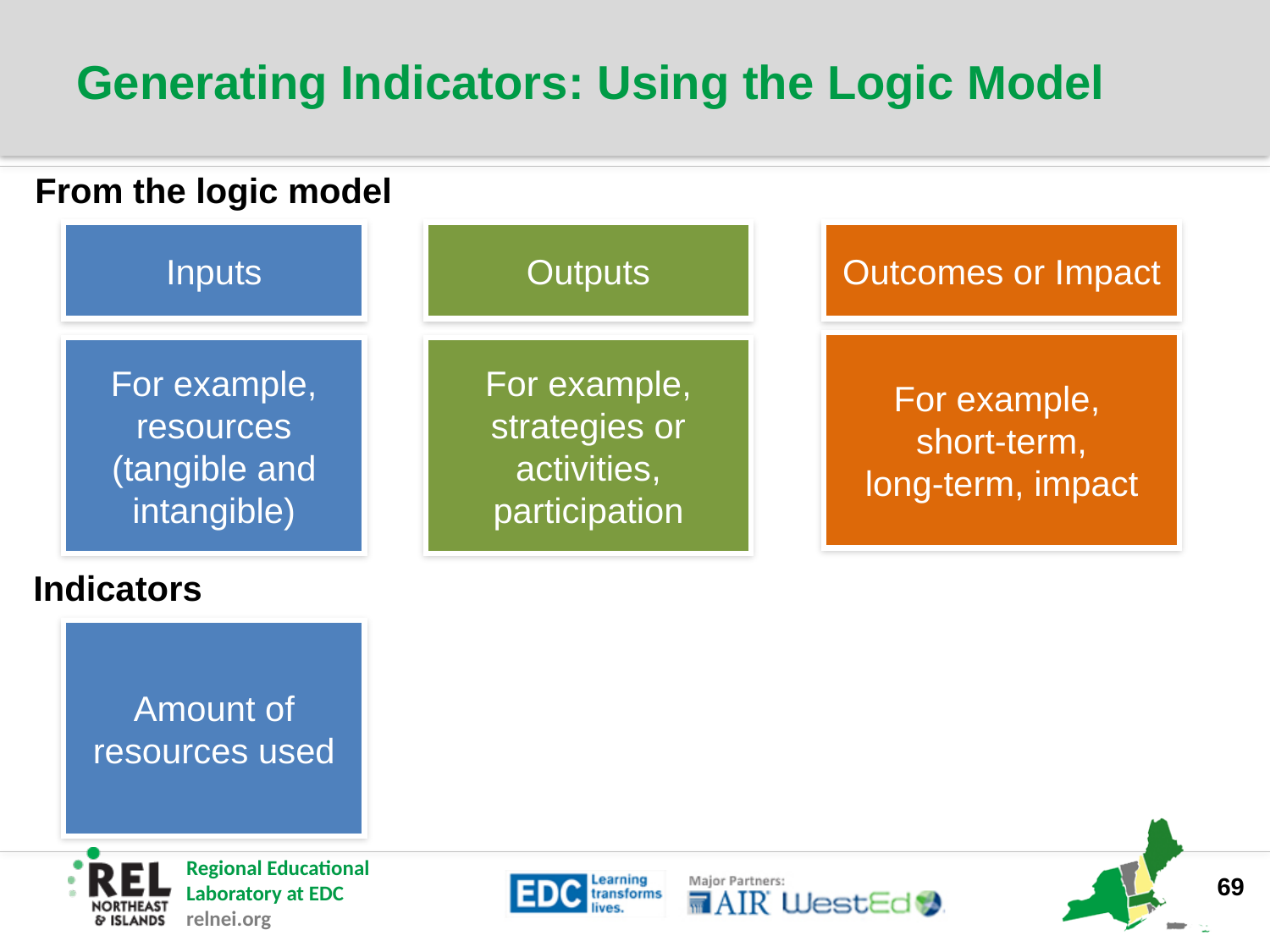

# Generating Indicators: Using the Logic Model
From the logic model
.

Inputs
Outputs
Outcomes or Impact
For example,
short-term,
long-term, impact
For example, resources (tangible and intangible)
For example, strategies or activities, participation
Indicators
Amount of resources used
69